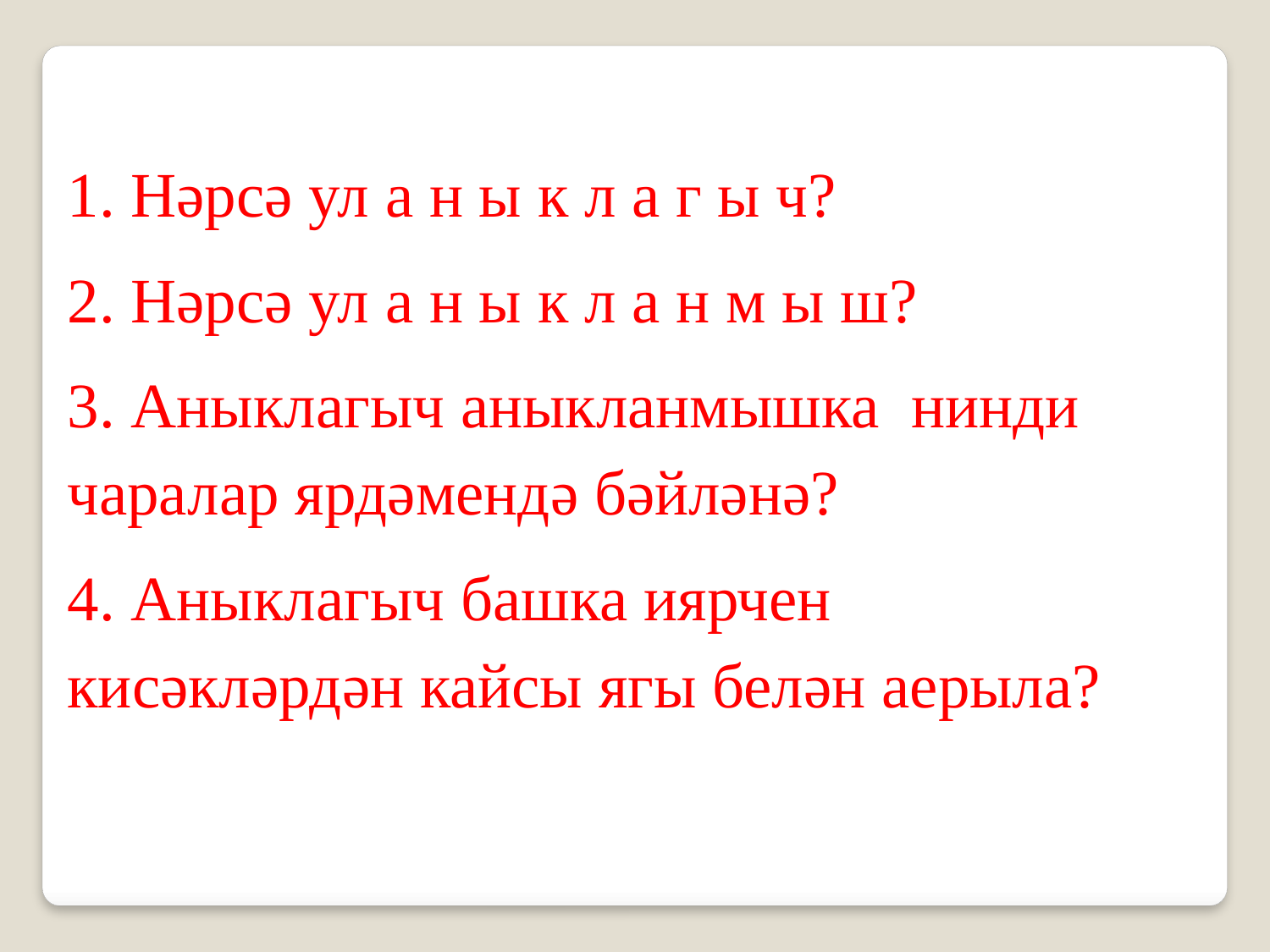

1. Нәрсә ул а н ы к л а г ы ч?
2. Нәрсә ул а н ы к л а н м ы ш?
3. Аныклагыч аныкланмышка  нинди чаралар ярдәмендә бәйләнә?
4. Аныклагыч башка иярчен кисәкләрдән кайсы ягы белән аерыла?